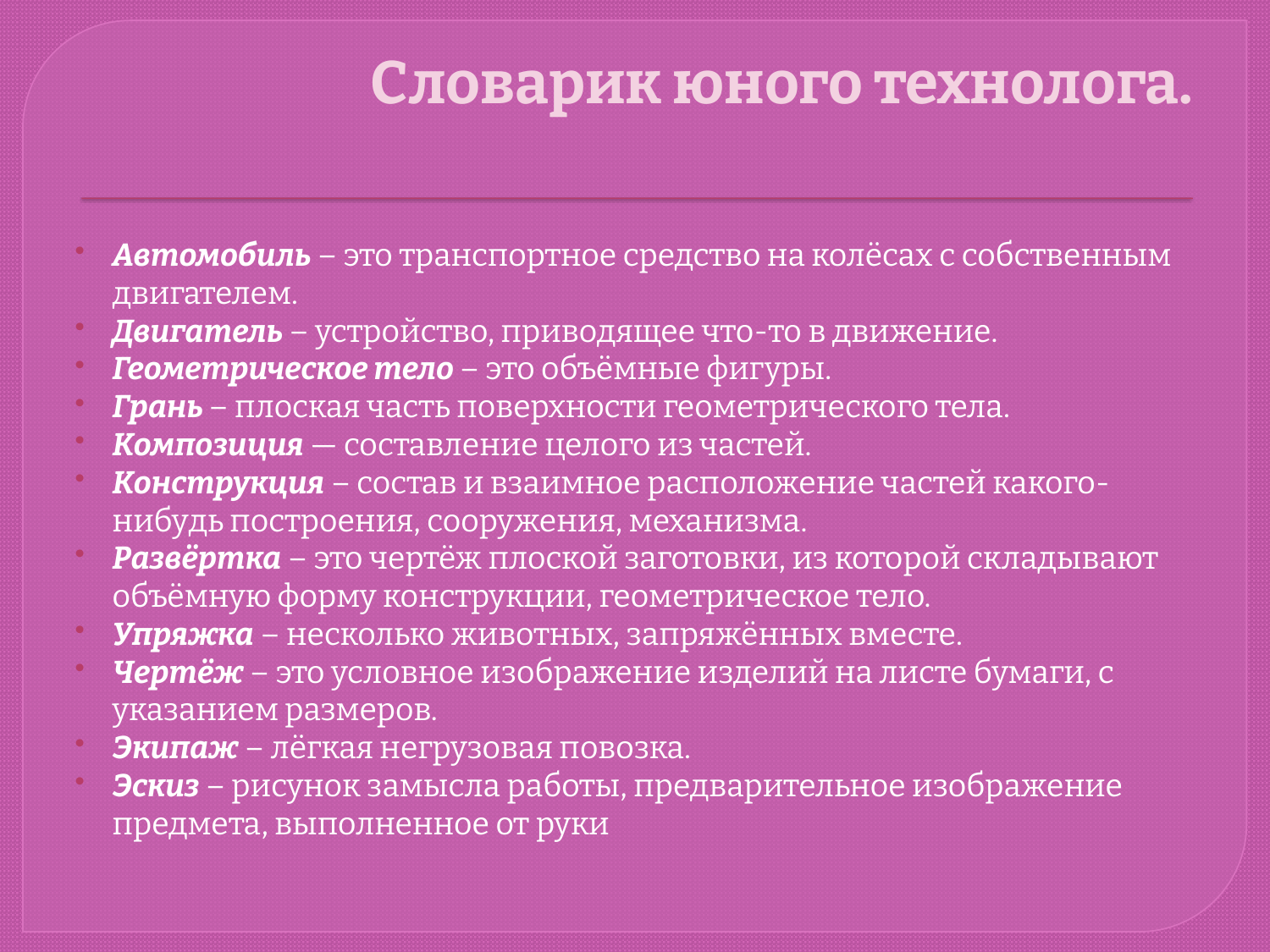

# Словарик юного технолога.
Автомобиль – это транспортное средство на колёсах с собственным двигателем.
Двигатель – устройство, приводящее что-то в движение.
Геометрическое тело – это объёмные фигуры.
Грань – плоская часть поверхности геометрического тела.
Композиция — составление целого из частей.
Конструкция – состав и взаимное расположение частей какого-нибудь построения, сооружения, механизма.
Развёртка – это чертёж плоской заготовки, из которой складывают объёмную форму конструкции, геометрическое тело.
Упряжка – несколько животных, запряжённых вместе.
Чертёж – это условное изображение изделий на листе бумаги, с указанием размеров.
Экипаж – лёгкая негрузовая повозка.
Эскиз – рисунок замысла работы, предварительное изображение предмета, выполненное от руки